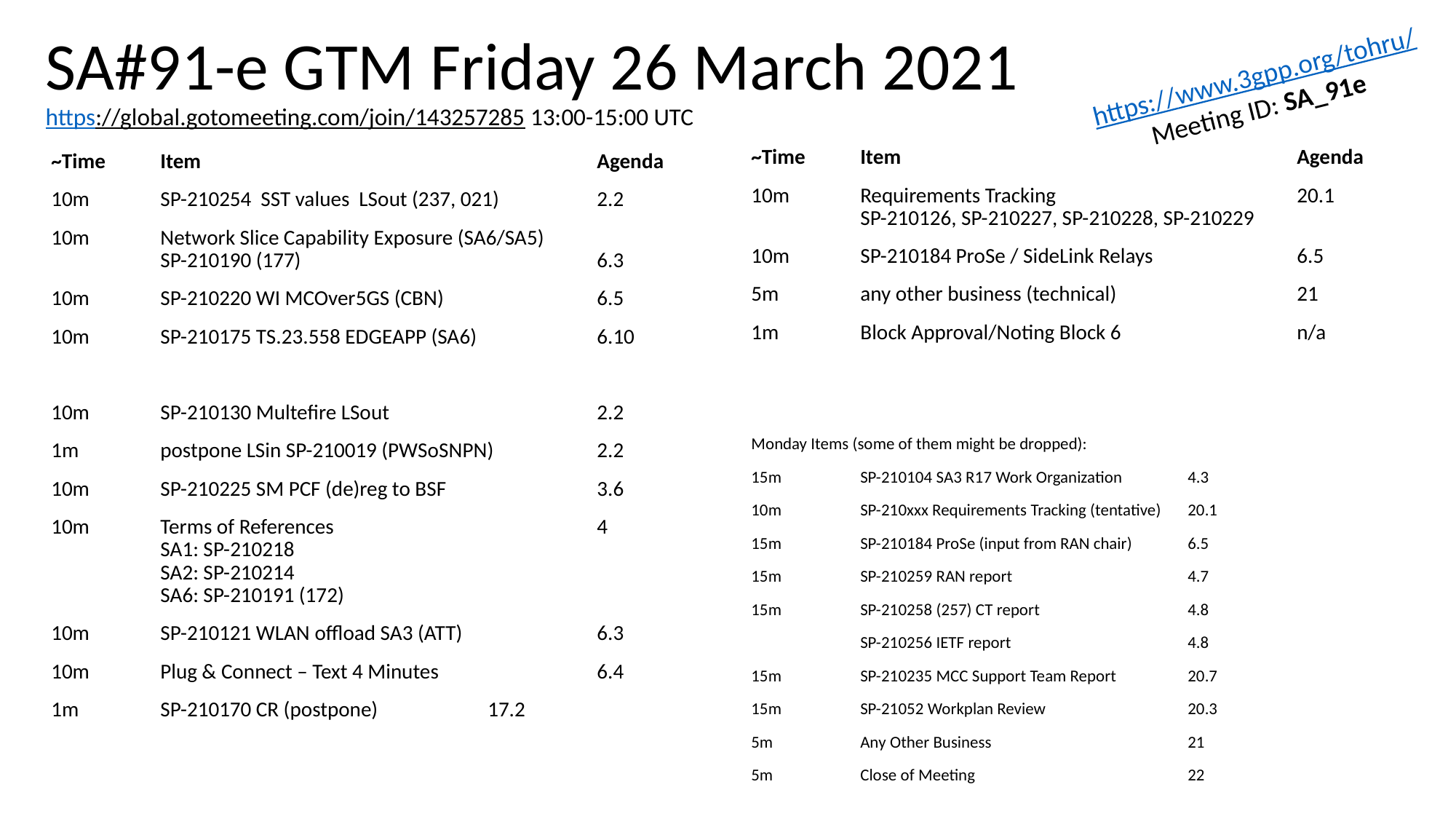

# SA#91-e GTM Friday 26 March 2021 https://global.gotomeeting.com/join/143257285 13:00-15:00 UTC
https://www.3gpp.org/tohru/
Meeting ID: SA_91e
~Time	Item				Agenda
10m	Requirements Tracking			20.1
	SP-210126, SP-210227, SP-210228, SP-210229
10m	SP-210184 ProSe / SideLink Relays		6.5
5m	any other business (technical)		21
1m	Block Approval/Noting Block 6		n/a

Monday Items (some of them might be dropped):
15m	SP-210104 SA3 R17 Work Organization	4.3
10m	SP-210xxx Requirements Tracking (tentative)	20.1
15m	SP-210184 ProSe (input from RAN chair)	6.5
15m	SP-210259 RAN report		4.7
15m	SP-210258 (257) CT report		4.8
	SP-210256 IETF report		4.8
15m	SP-210235 MCC Support Team Report	20.7
15m	SP-21052 Workplan Review		20.3
5m	Any Other Business		21
5m	Close of Meeting		22
~Time	Item				Agenda
10m	SP-210254  SST values  LSout (237, 021)	2.2
10m	Network Slice Capability Exposure (SA6/SA5)
	SP-210190 (177)			6.3
10m	SP-210220 WI MCOver5GS (CBN)		6.5
10m	SP-210175 TS.23.558 EDGEAPP (SA6)		6.10

10m	SP-210130 Multefire LSout 		2.2
1m	postpone LSin SP-210019 (PWSoSNPN)	2.2
10m	SP-210225 SM PCF (de)reg to BSF 		3.6
10m	Terms of References 			4
	SA1: SP-210218
	SA2: SP-210214
	SA6: SP-210191 (172)
10m	SP-210121 WLAN offload SA3 (ATT)		6.3
10m	Plug & Connect – Text 4 Minutes		6.4
1m	SP-210170 CR (postpone)		17.2